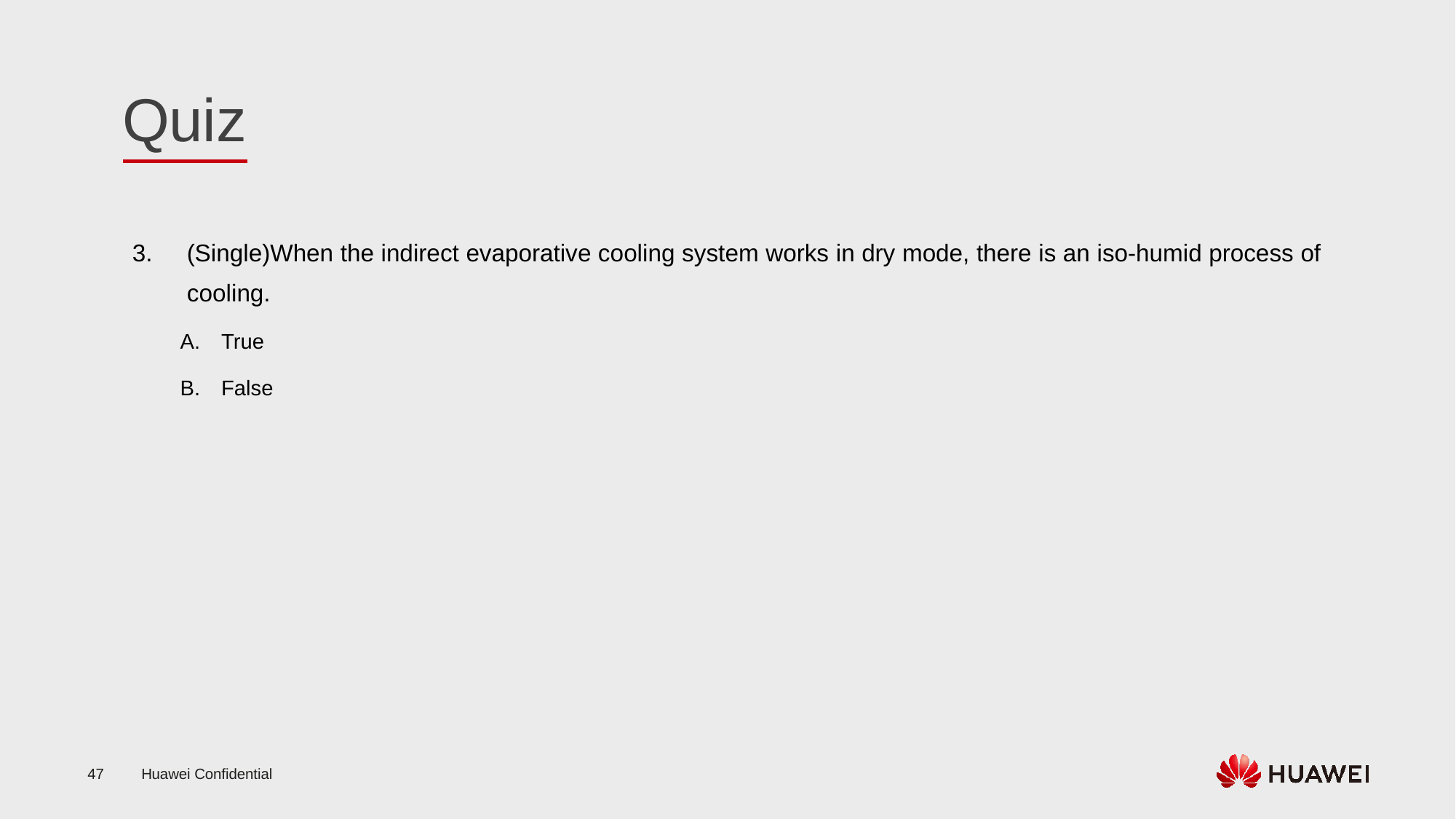

(Single)When the indirect evaporative cooling system works in dry mode, there is an iso-humid process of cooling.
True
False